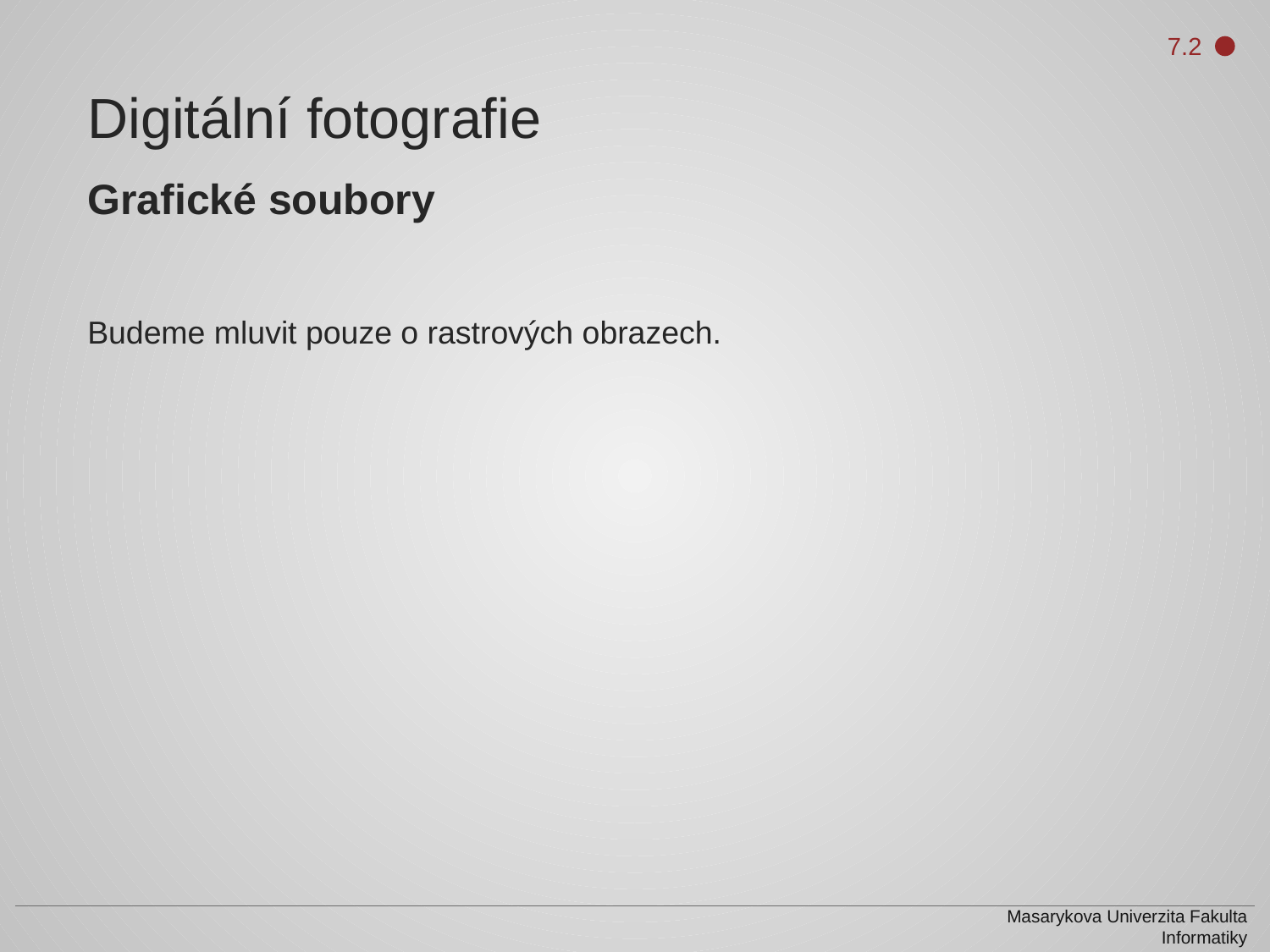

7.2

Digitální fotografie

Grafické soubory
Budeme mluvit pouze o rastrových obrazech.
Masarykova Univerzita Fakulta Informatiky